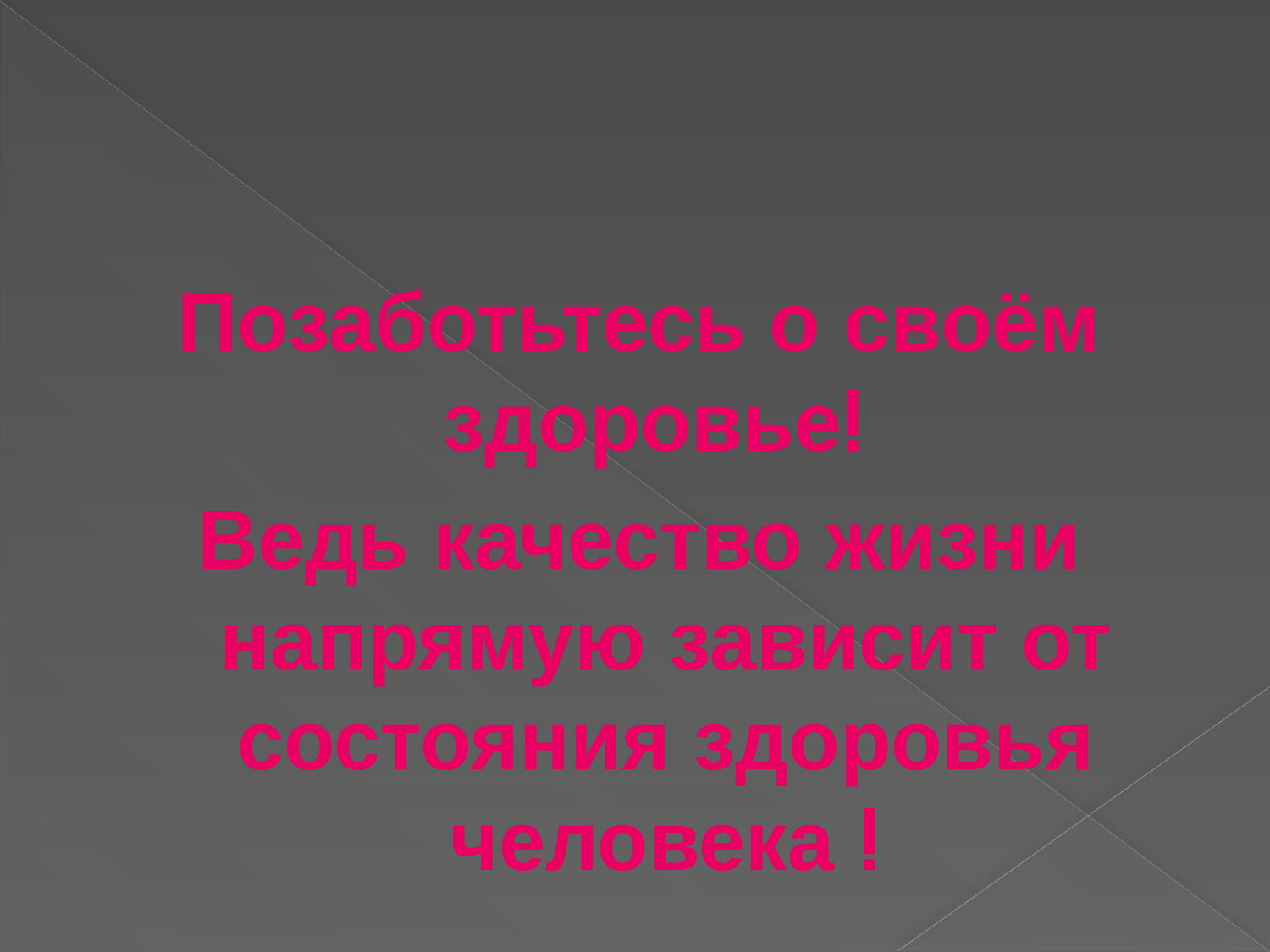

Позаботьтесь о своём здоровье!
Ведь качество жизни напрямую зависит от состояния здоровья человека !